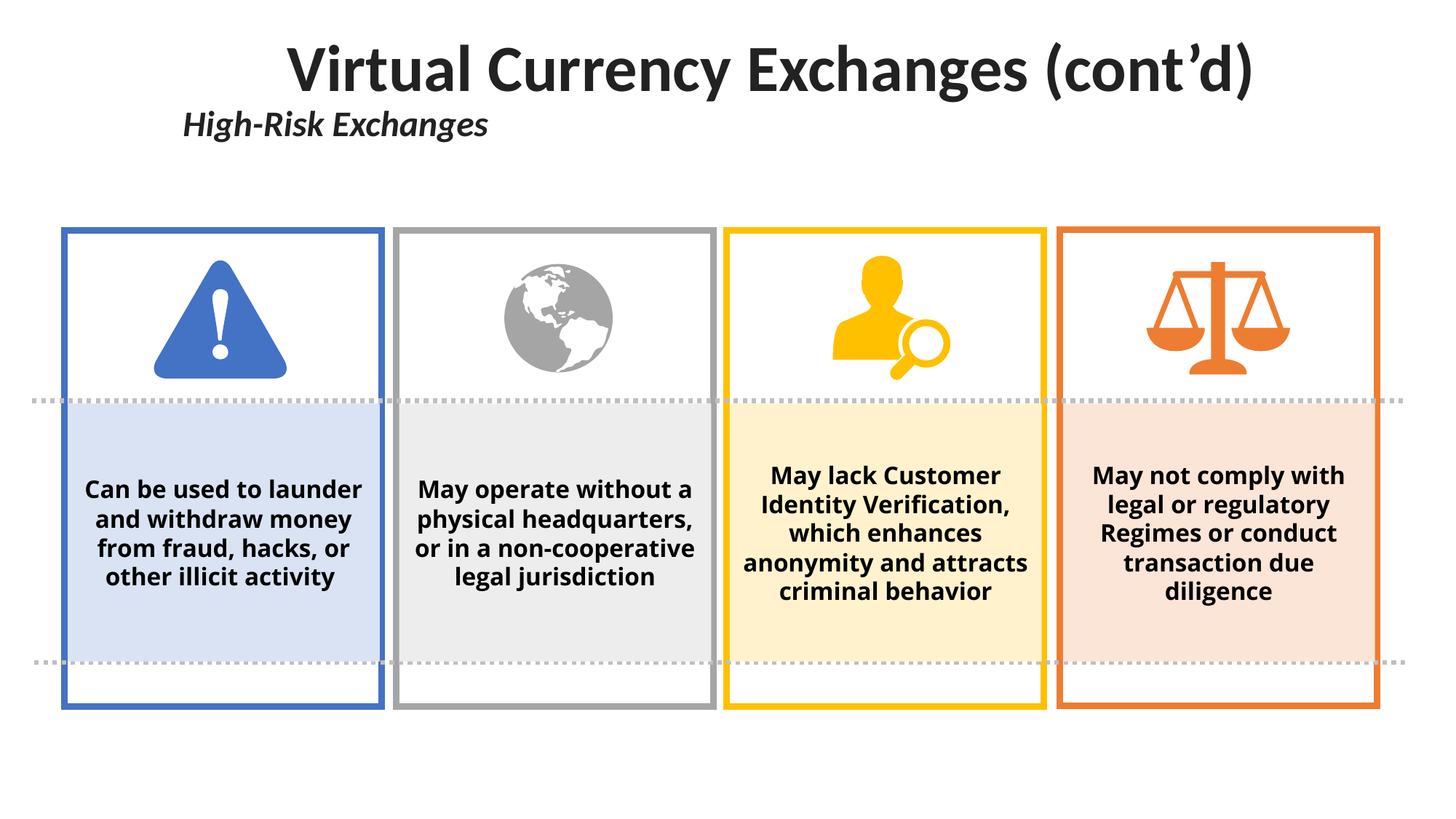

# Virtual Currency Exchanges (cont’d) High-Risk Exchanges

Can be used to launder and withdraw money from fraud, hacks, or other illicit activity
May operate without a physical headquarters, or in a non-cooperative legal jurisdiction
May lack Customer Identity Verification, which enhances anonymity and attracts criminal behavior
May not comply with legal or regulatory Regimes or conduct transaction due diligence